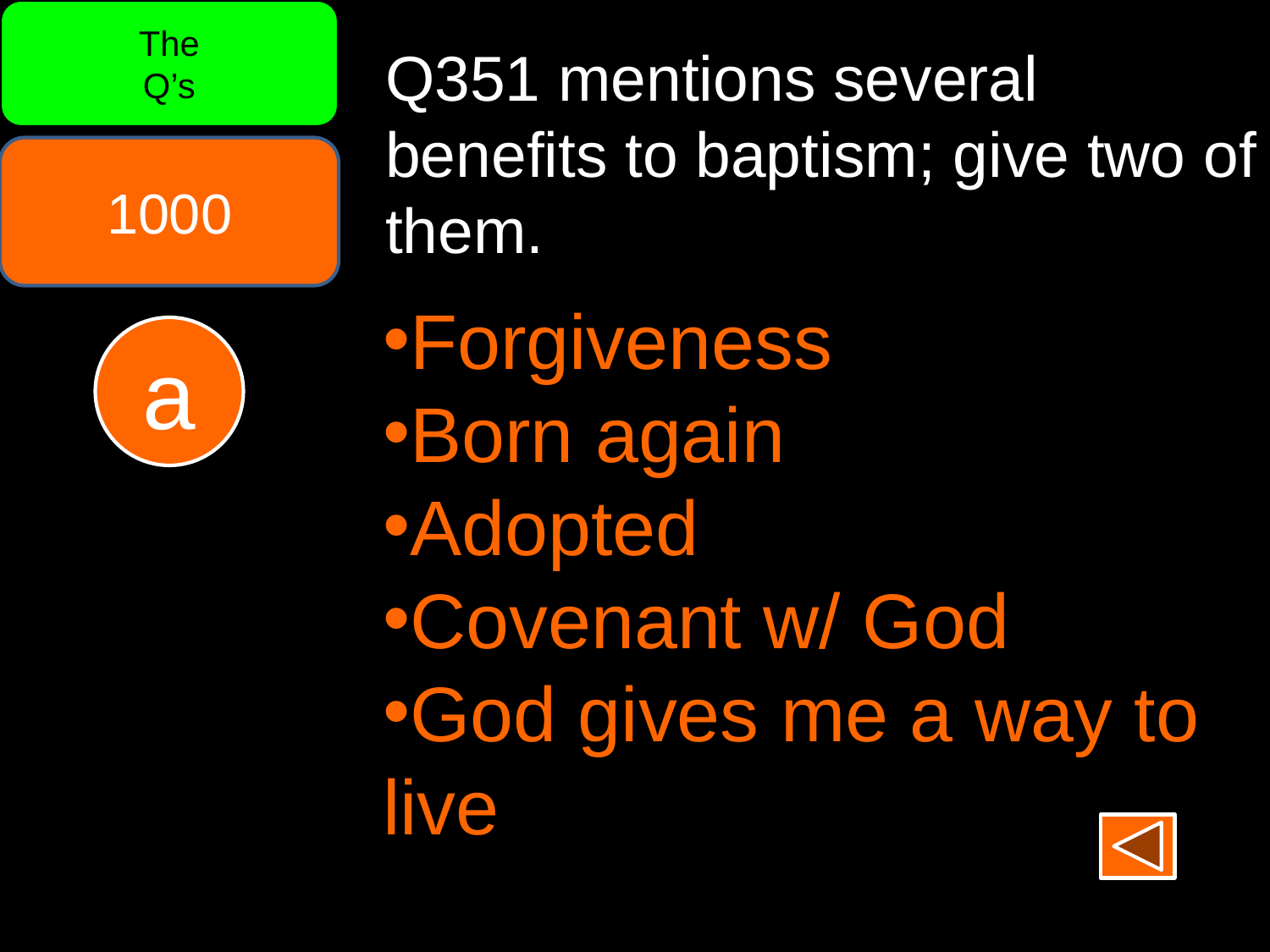

The
Q’s
Q351 mentions several benefits to baptism; give two of them.
1000
Forgiveness
Born again
Adopted
Covenant w/ God
God gives me a way to live
a